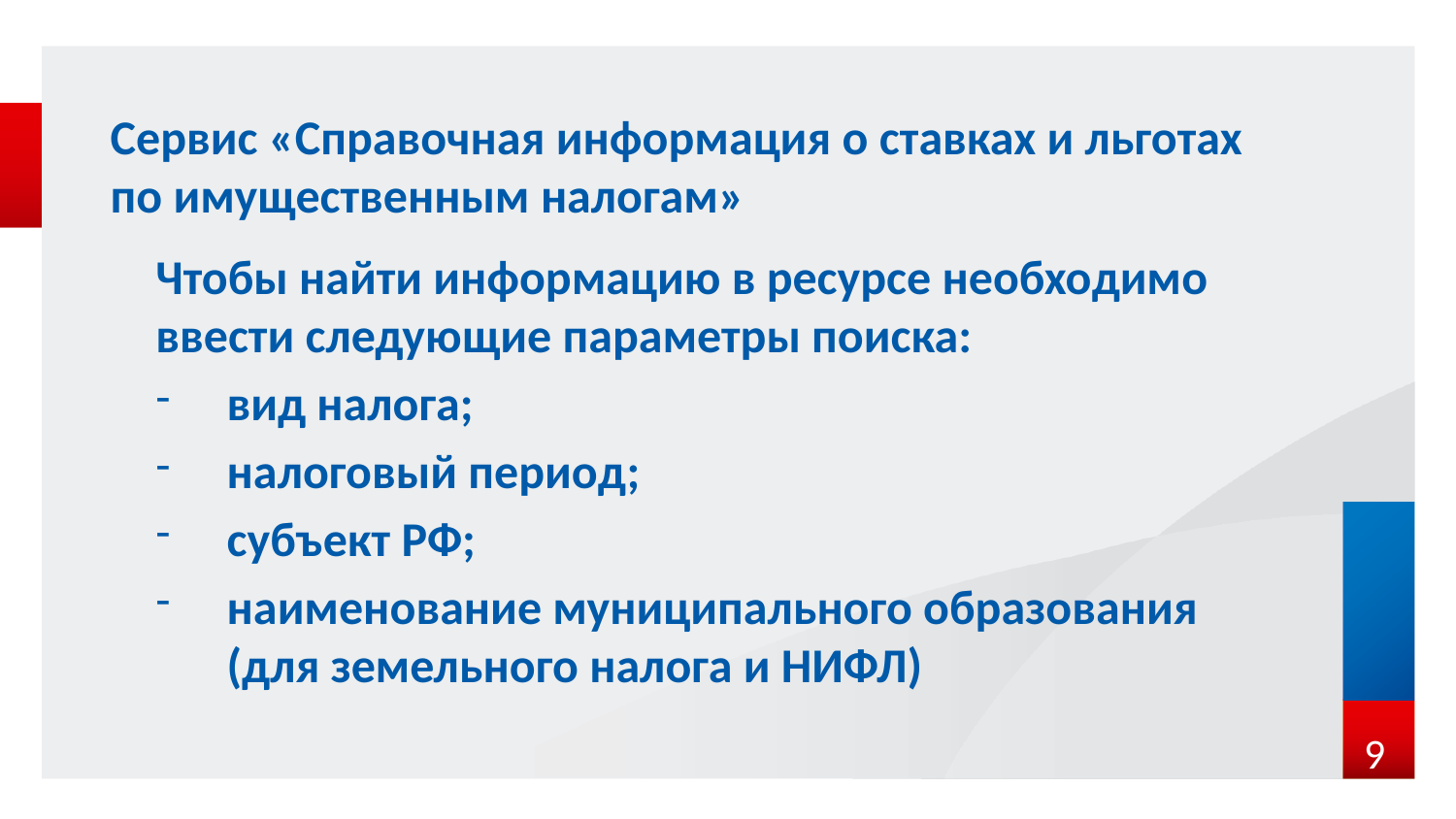

# Сервис «Справочная информация о ставках и льготах по имущественным налогам»
Чтобы найти информацию в ресурсе необходимо ввести следующие параметры поиска:
вид налога;
налоговый период;
субъект РФ;
наименование муниципального образования (для земельного налога и НИФЛ)
9